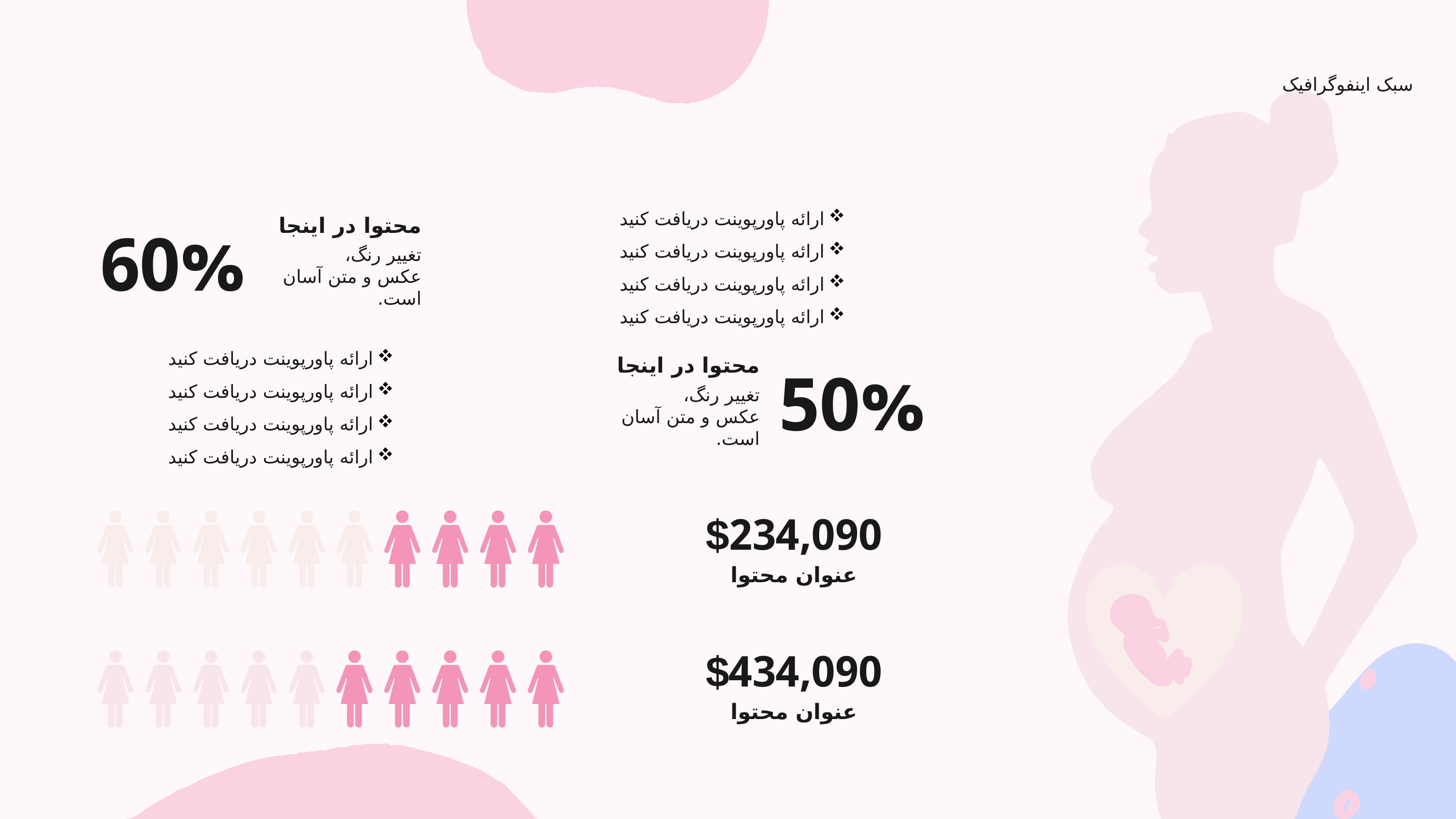

سبک اینفوگرافیک

ارائه پاورپوینت دریافت کنید
ارائه پاورپوینت دریافت کنید
ارائه پاورپوینت دریافت کنید
ارائه پاورپوینت دریافت کنید
محتوا در اینجا
تغییر رنگ،
عکس و متن آسان
است.
60%
ارائه پاورپوینت دریافت کنید
ارائه پاورپوینت دریافت کنید
ارائه پاورپوینت دریافت کنید
ارائه پاورپوینت دریافت کنید
محتوا در اینجا
تغییر رنگ،
عکس و متن آسان
است.
50%
$234,090
عنوان محتوا

$434,090
عنوان محتوا